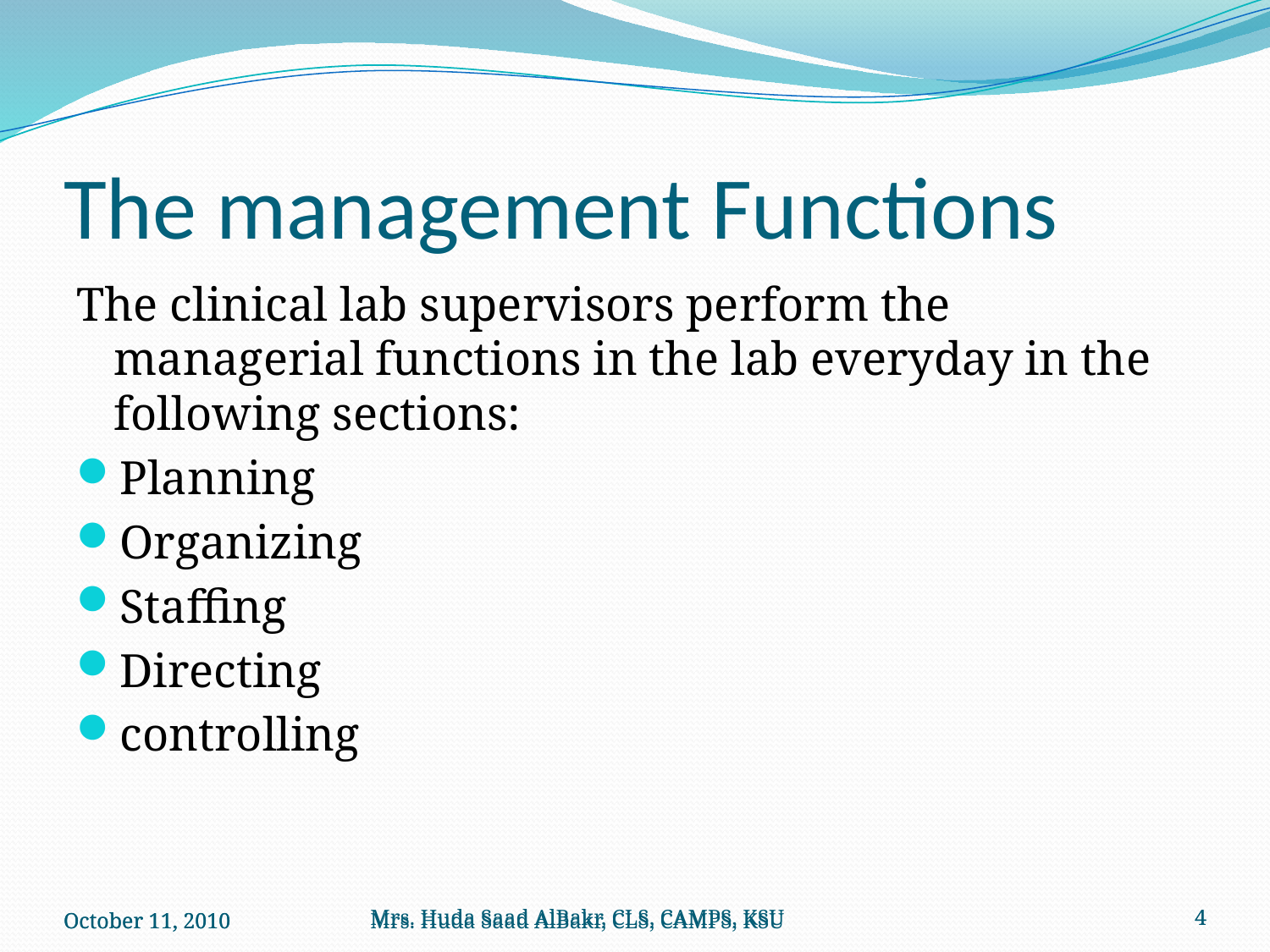

# The management Functions
The clinical lab supervisors perform the managerial functions in the lab everyday in the following sections:
Planning
Organizing
Staffing
Directing
controlling
October 11, 2010
October 11, 2010
Mrs. Huda Saad AlBakr, CLS, CAMPS, KSU
Mrs. Huda Saad AlBakr, CLS, CAMPS, KSU
4
4